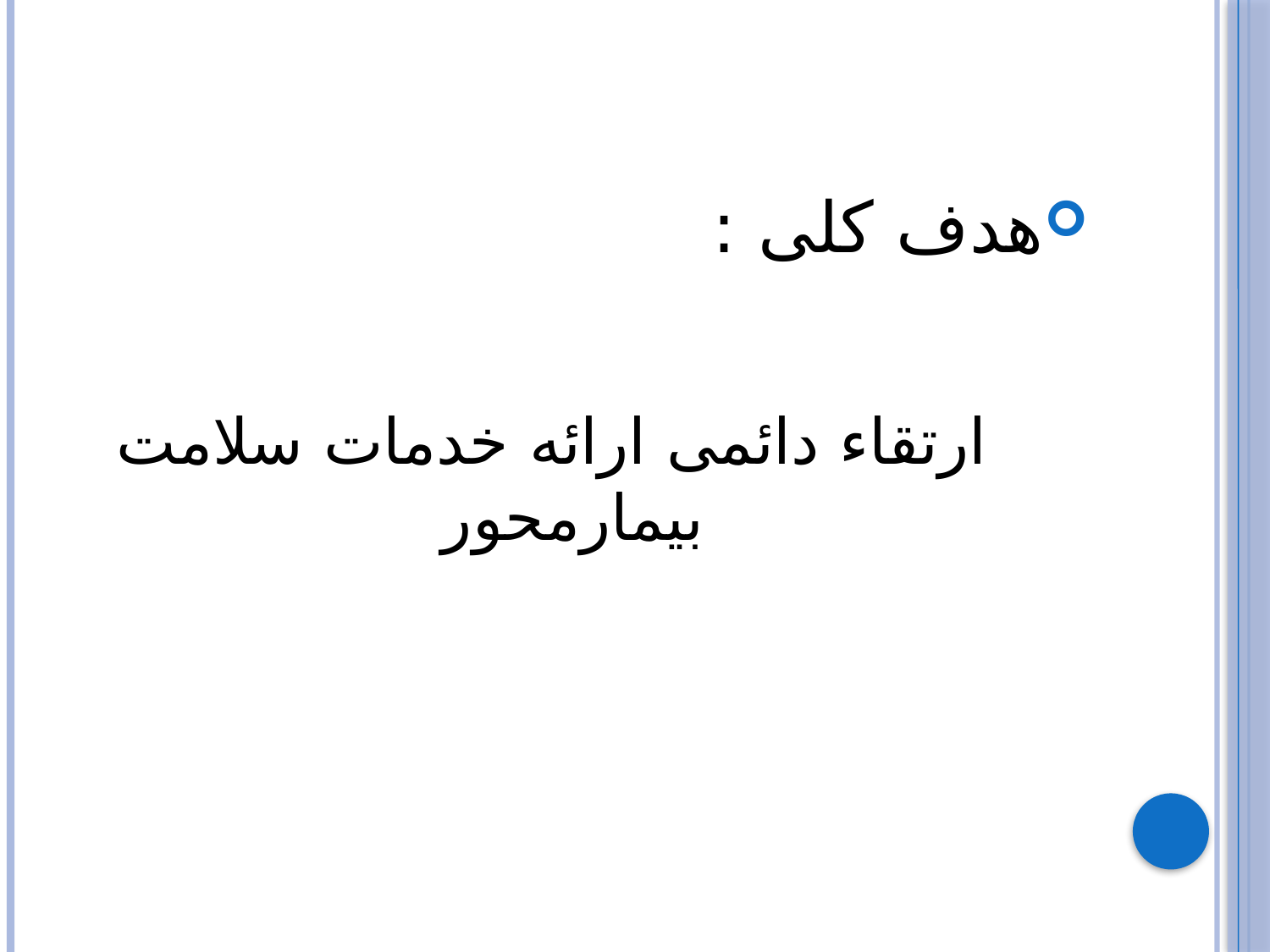

هدف کلی :

   ارتقاء دائمی ارائه خدمات سلامت بیمارمحور